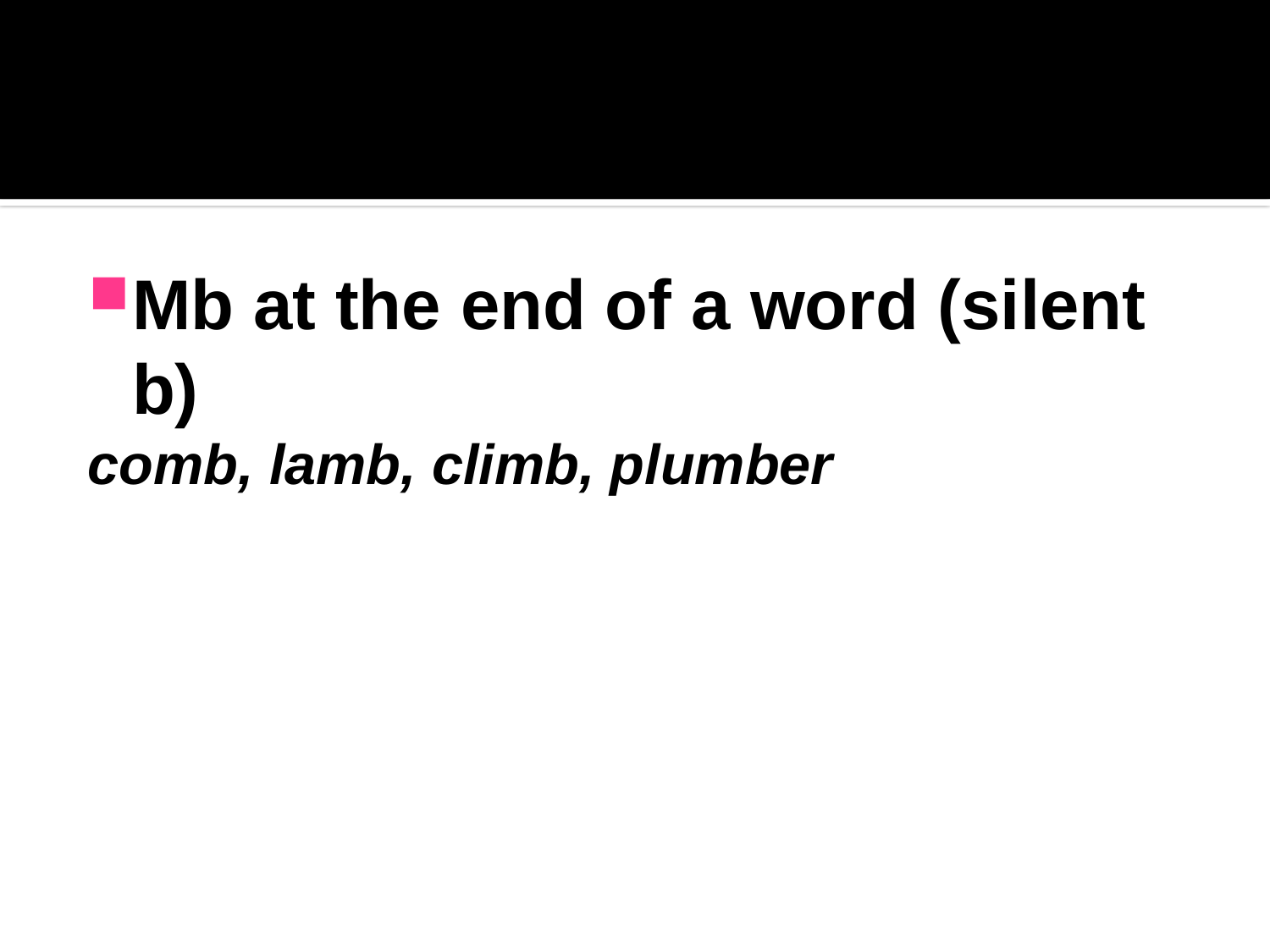

#
Mb at the end of a word (silent b)
comb, lamb, climb, plumber